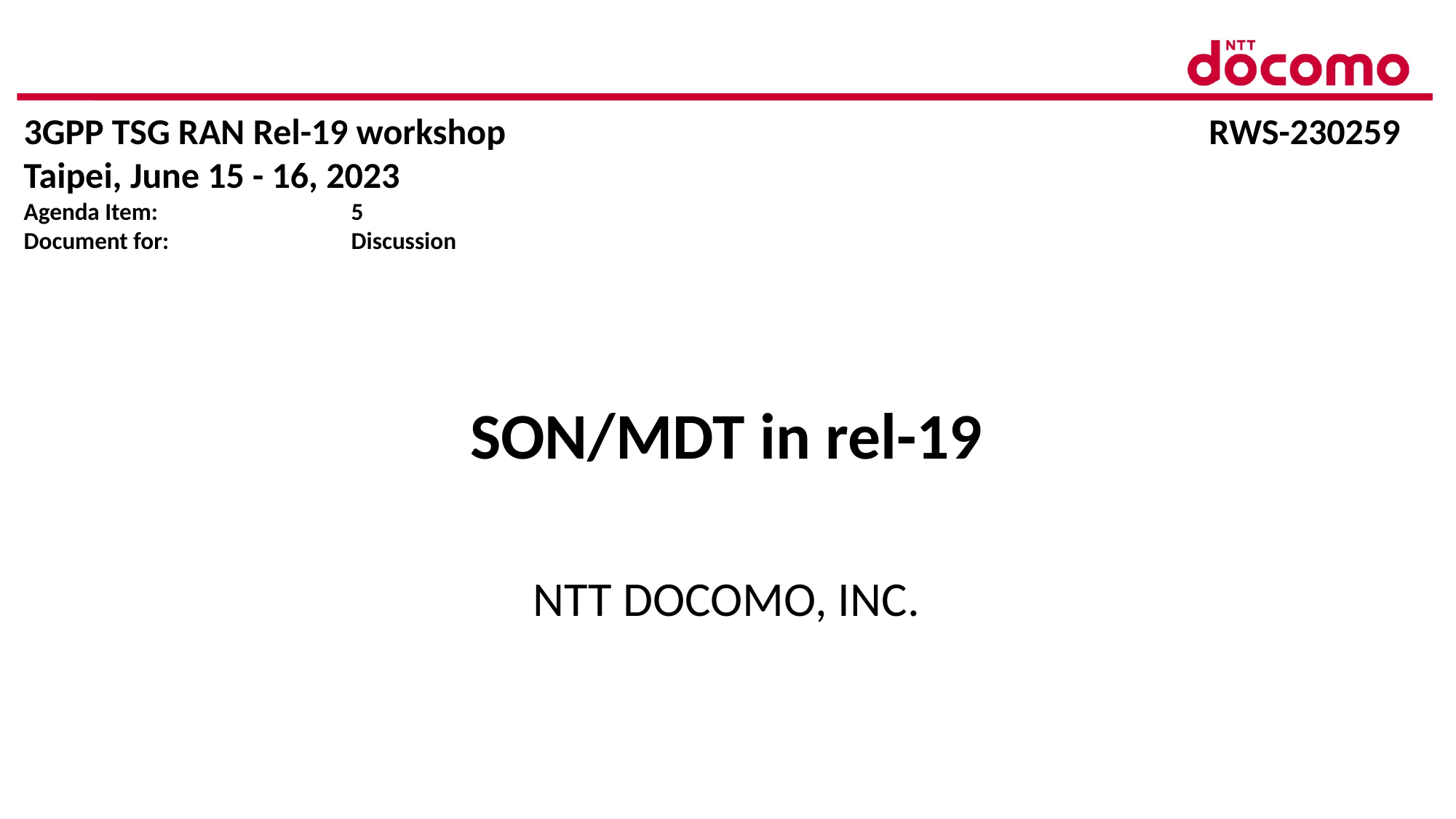

3GPP TSG RAN Rel-19 workshop
Taipei, June 15 - 16, 2023
Agenda Item:		5
Document for:		Discussion
RWS-230259
# SON/MDT in rel-19
NTT DOCOMO, INC.